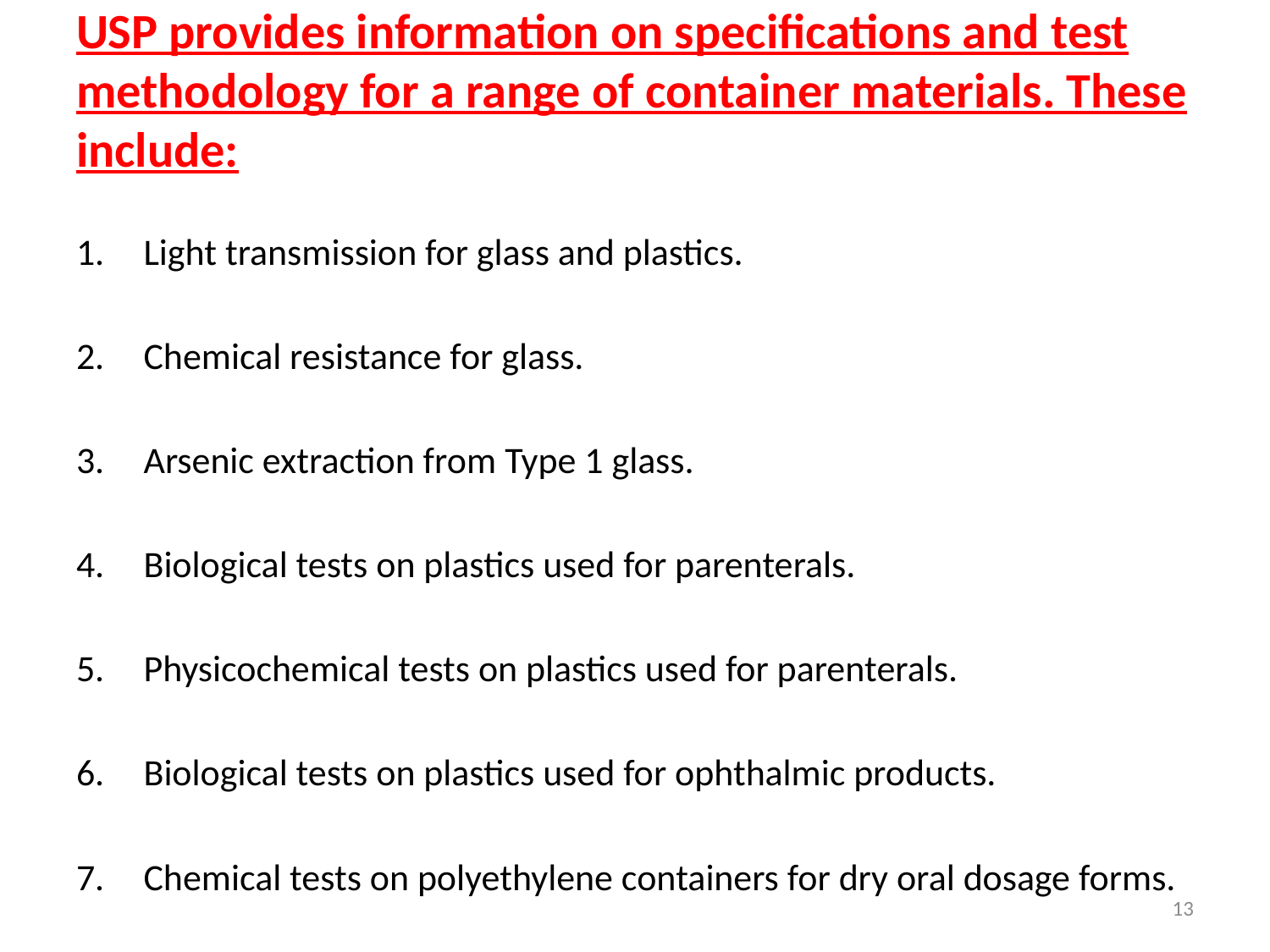

# USP provides information on specifications and test methodology for a range of container materials. These include:

Light transmission for glass and plastics.

Chemical resistance for glass.

Arsenic extraction from Type 1 glass.

Biological tests on plastics used for parenterals.

Physicochemical tests on plastics used for parenterals.

Biological tests on plastics used for ophthalmic products.

Chemical tests on polyethylene containers for dry oral dosage forms.

13